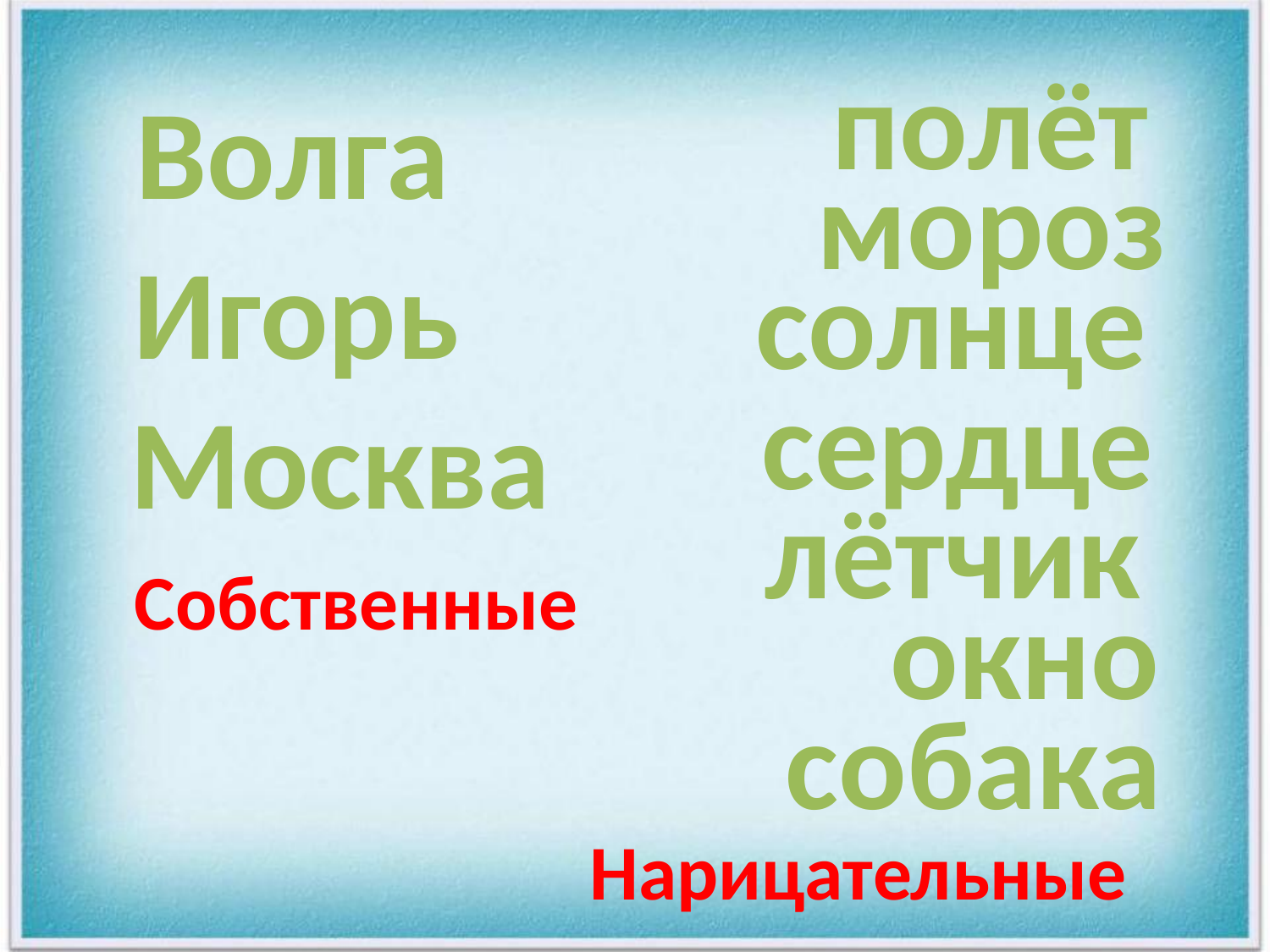

полёт
Волга
мороз
Игорь
солнце
сердце
Москва
лётчик

Собственные
окно
собака
Нарицательные